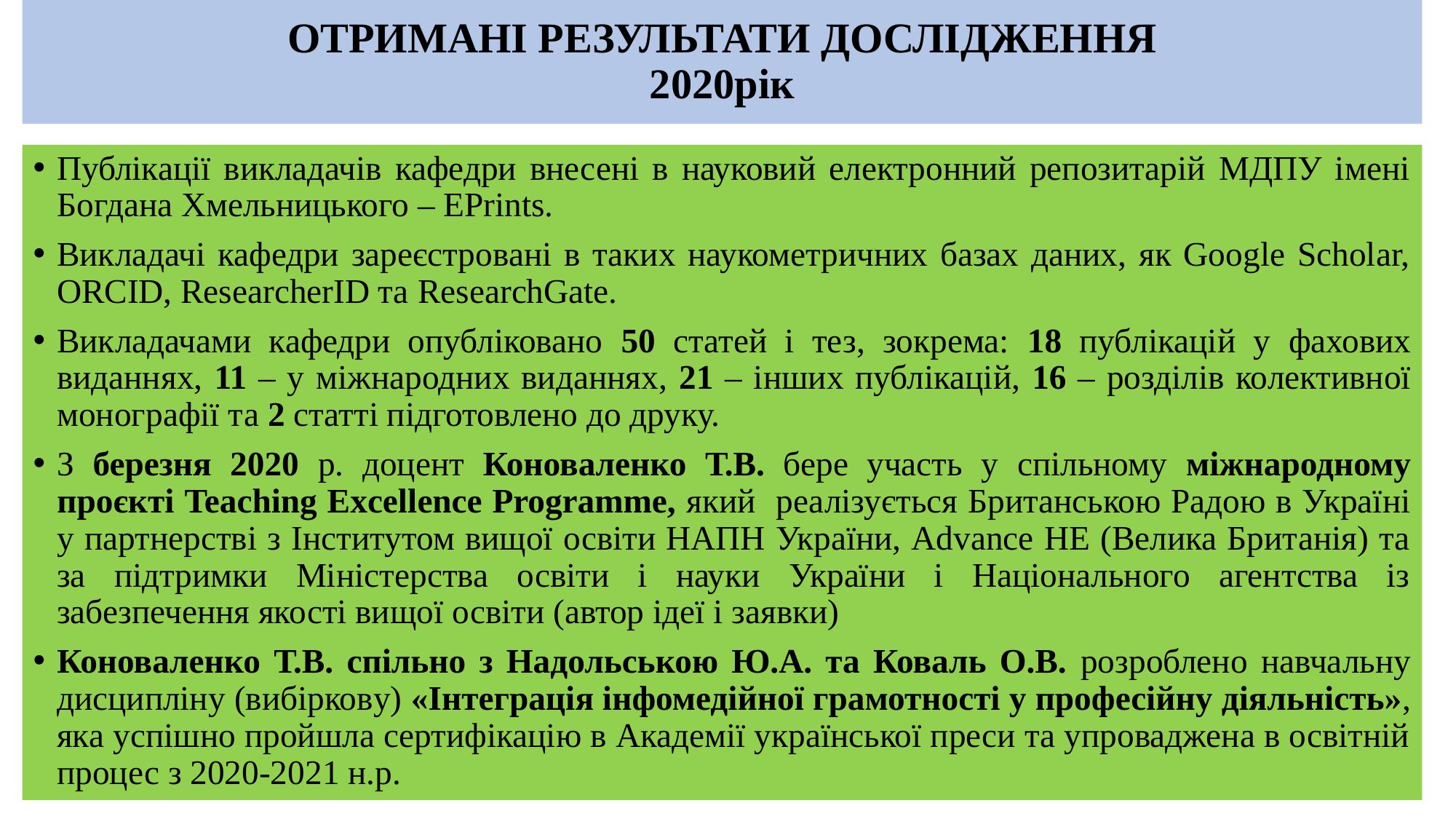

# ОТРИМАНІ РЕЗУЛЬТАТИ ДОСЛІДЖЕННЯ 2020рік
Публікації викладачів кафедри внесені в науковий електронний репозитарій МДПУ імені Богдана Хмельницького – EPrints.
Викладачі кафедри зареєстровані в таких наукометричних базах даних, як Google Scholar, ORCID, ResearcherID та ResearchGate.
Викладачами кафедри опубліковано 50 статей і тез, зокрема: 18 публікацій у фахових виданнях, 11 – у міжнародних виданнях, 21 – інших публікацій, 16 – розділів колективної монографії та 2 статті підготовлено до друку.
З березня 2020 р. доцент Коноваленко Т.В. бере участь у спільному міжнародному проєкті Teaching Excellence Programme, який  реалізується Британською Радою в Україні у партнерстві з Інститутом вищої освіти НАПН України, Advance HE (Велика Британія) та за підтримки Міністерства освіти і науки України і Національного агентства із забезпечення якості вищої освіти (автор ідеї і заявки)
Коноваленко Т.В. спільно з Надольською Ю.А. та Коваль О.В. розроблено навчальну дисципліну (вибіркову) «Інтеграція інфомедійної грамотності у професійну діяльність», яка успішно пройшла сертифікацію в Академії української преси та упроваджена в освітній процес з 2020-2021 н.р.